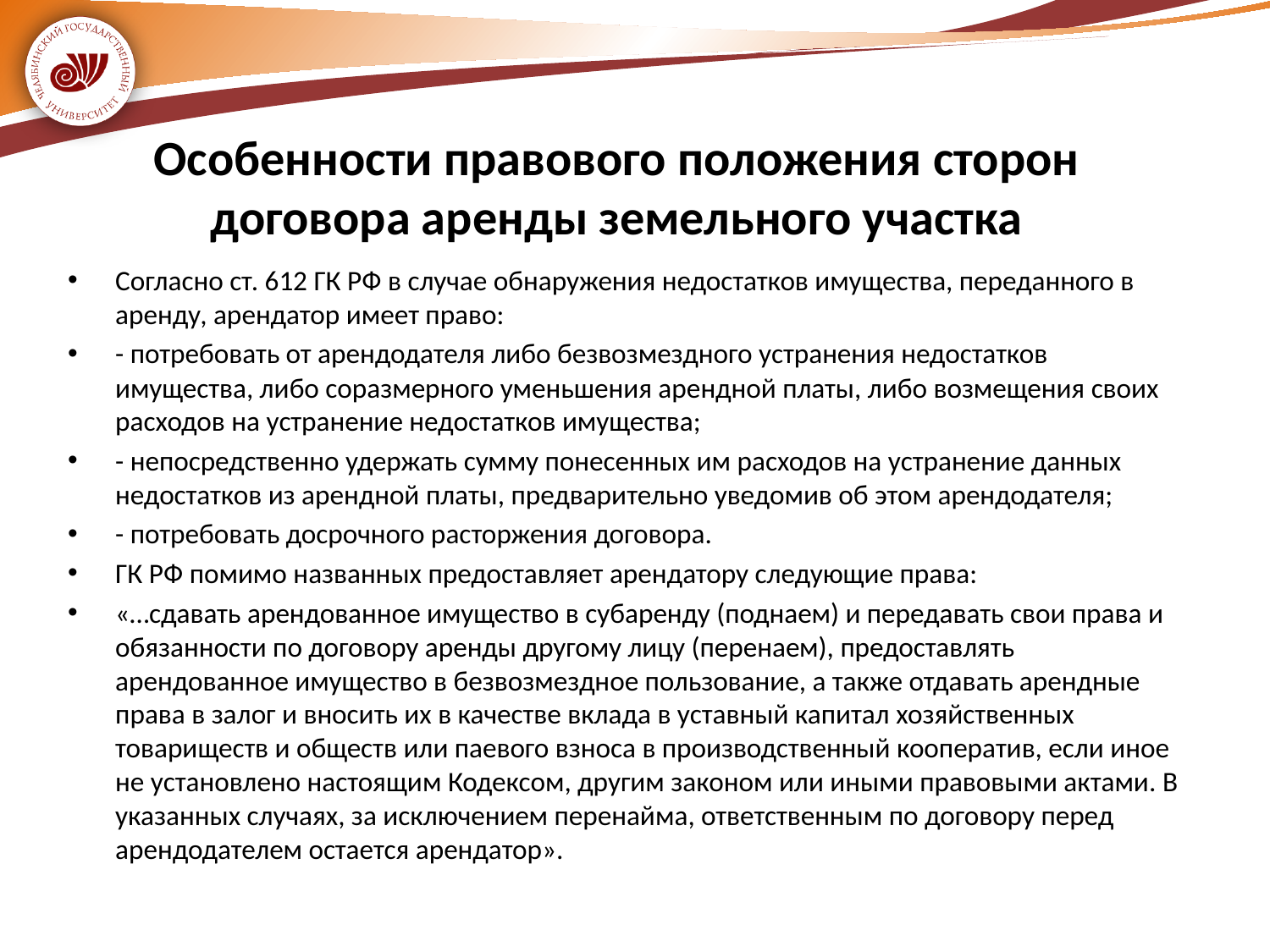

# Особенности правового положения сторон договора аренды земельного участка
Согласно ст. 612 ГК РФ в случае обнаружения недостатков имущества, переданного в аренду, арендатор имеет право:
- потребовать от арендодателя либо безвозмездного устранения недостатков имущества, либо соразмерного уменьшения арендной платы, либо возмещения своих расходов на устранение недостатков имущества;
- непосредственно удержать сумму понесенных им расходов на устранение данных недостатков из арендной платы, предварительно уведомив об этом арендодателя;
- потребовать досрочного расторжения договора.
ГК РФ помимо названных предоставляет арендатору следующие права:
«…сдавать арендованное имущество в субаренду (поднаем) и передавать свои права и обязанности по договору аренды другому лицу (перенаем), предоставлять арендованное имущество в безвозмездное пользование, а также отдавать арендные права в залог и вносить их в качестве вклада в уставный капитал хозяйственных товариществ и обществ или паевого взноса в производственный кооператив, если иное не установлено настоящим Кодексом, другим законом или иными правовыми актами. В указанных случаях, за исключением перенайма, ответственным по договору перед арендодателем остается арендатор».